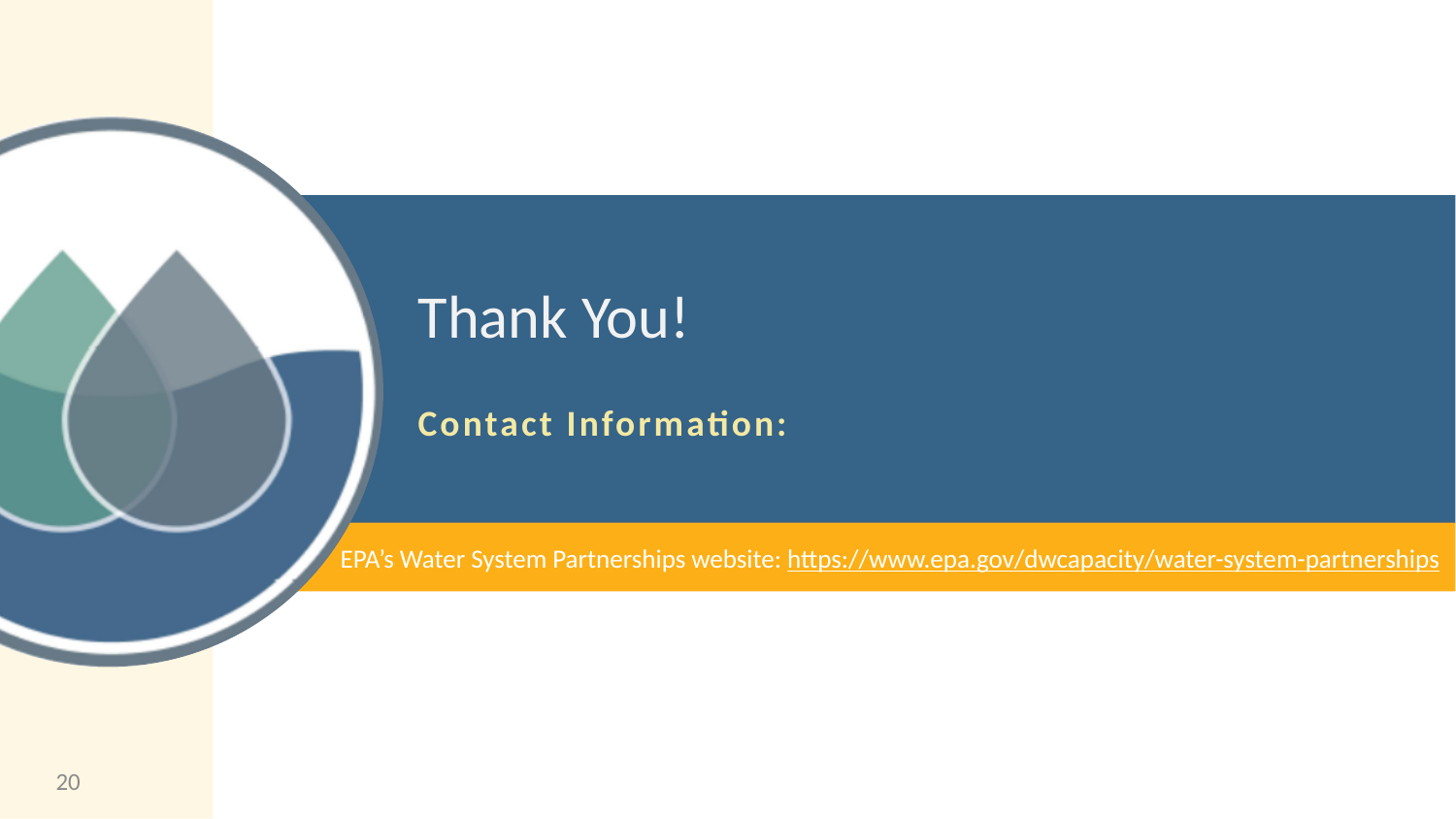

# Thank You!
Contact Information:
EPA’s Water System Partnerships website: https://www.epa.gov/dwcapacity/water-system-partnerships
20